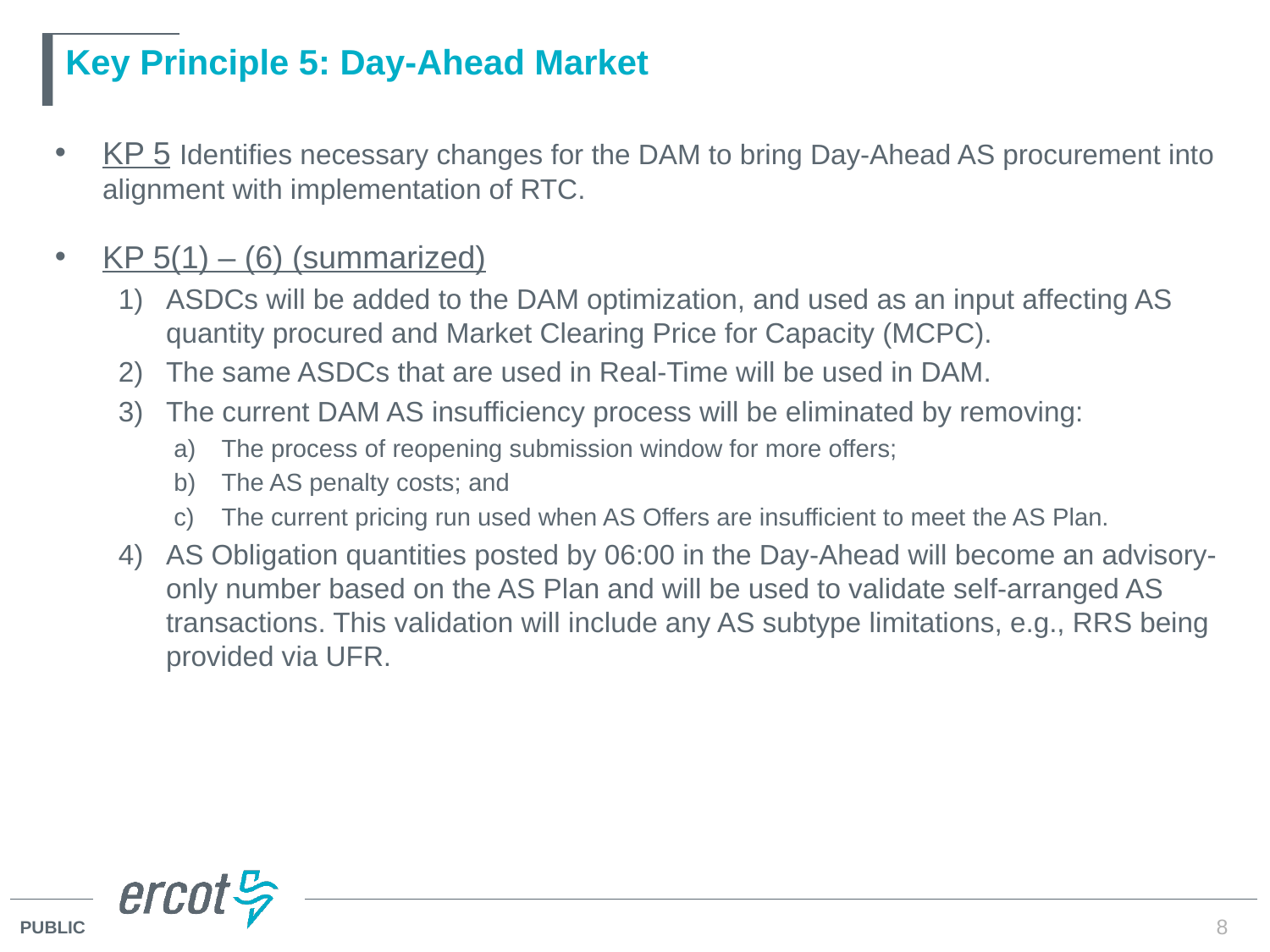

# Key Principle 5: Day-Ahead Market
KP 5 Identifies necessary changes for the DAM to bring Day-Ahead AS procurement into alignment with implementation of RTC.

KP 5(1) – (6) (summarized)
ASDCs will be added to the DAM optimization, and used as an input affecting AS quantity procured and Market Clearing Price for Capacity (MCPC).
The same ASDCs that are used in Real-Time will be used in DAM.
The current DAM AS insufficiency process will be eliminated by removing:
The process of reopening submission window for more offers;
The AS penalty costs; and
The current pricing run used when AS Offers are insufficient to meet the AS Plan.
AS Obligation quantities posted by 06:00 in the Day-Ahead will become an advisory-only number based on the AS Plan and will be used to validate self-arranged AS transactions. This validation will include any AS subtype limitations, e.g., RRS being provided via UFR.
8